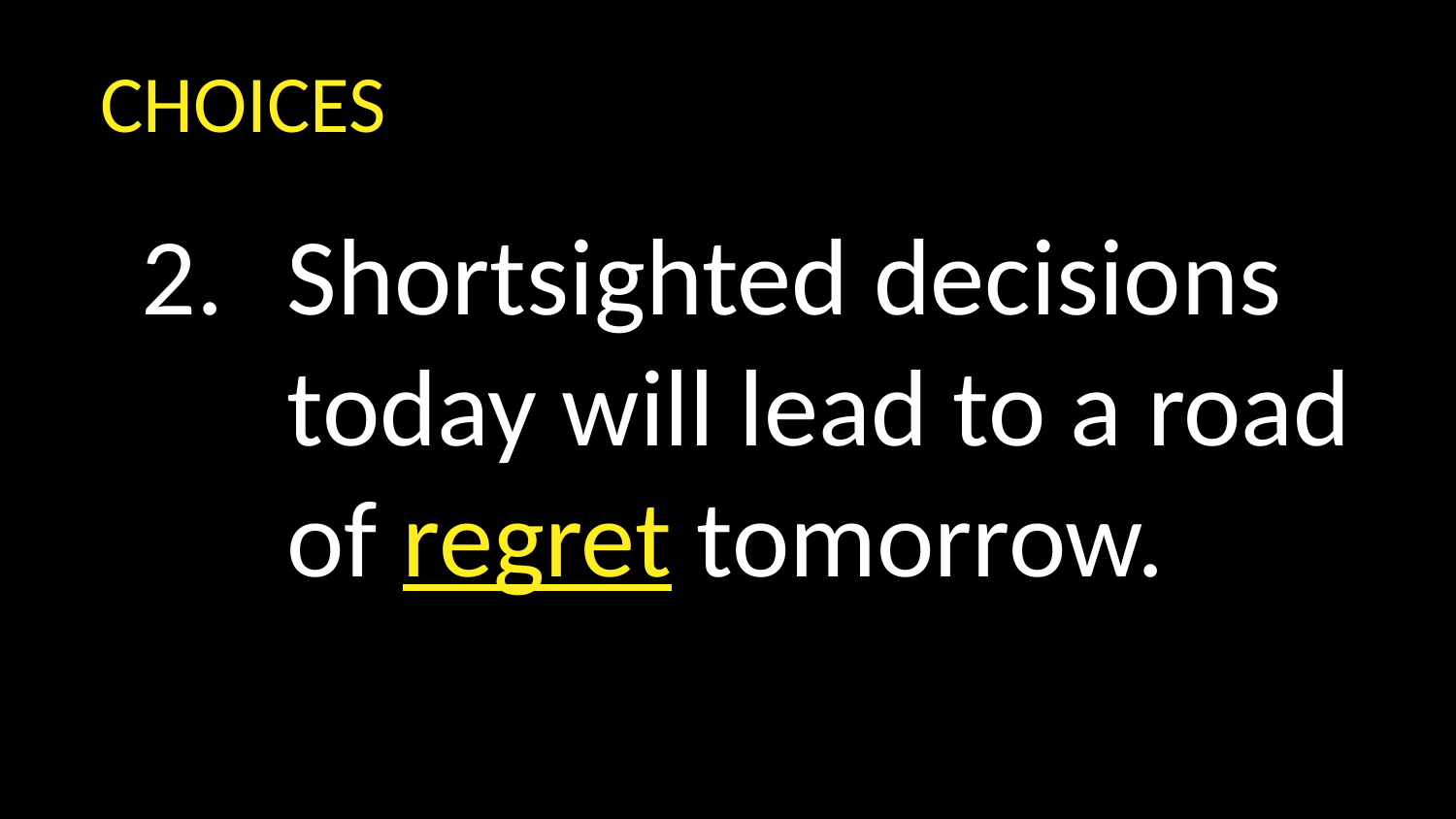

CHOICES
Shortsighted decisions today will lead to a road of regret tomorrow.